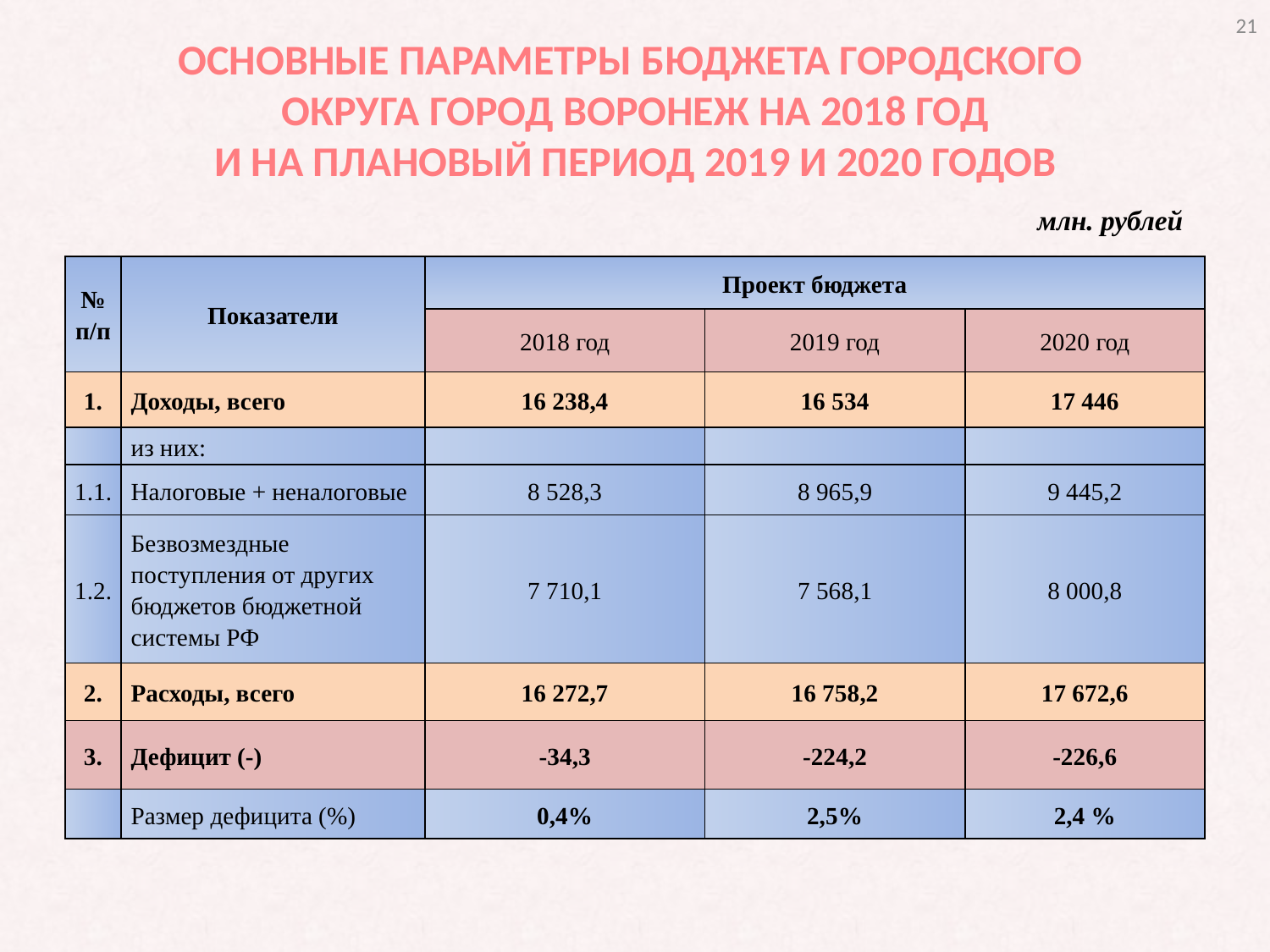

21
ОСНОВНЫЕ ПАРАМЕТРЫ БЮДЖЕТА ГОРОДСКОГО
 ОКРУГА ГОРОД ВОРОНЕЖ НА 2018 ГОД
 И НА ПЛАНОВЫЙ ПЕРИОД 2019 И 2020 ГОДОВ
млн. рублей
| № п/п | Показатели | Проект бюджета |  |  |
| --- | --- | --- | --- | --- |
|  |  | 2018 год | 2019 год | 2020 год |
| 1. | Доходы, всего | 16 238,4 | 16 534 | 17 446 |
|  | из них: |  |  |  |
| 1.1. | Налоговые + неналоговые | 8 528,3 | 8 965,9 | 9 445,2 |
| 1.2. | Безвозмездные поступления от других бюджетов бюджетной системы РФ | 7 710,1 | 7 568,1 | 8 000,8 |
| 2. | Расходы, всего | 16 272,7 | 16 758,2 | 17 672,6 |
| 3. | Дефицит (-) | -34,3 | -224,2 | -226,6 |
|  | Размер дефицита (%) | 0,4% | 2,5% | 2,4 % |